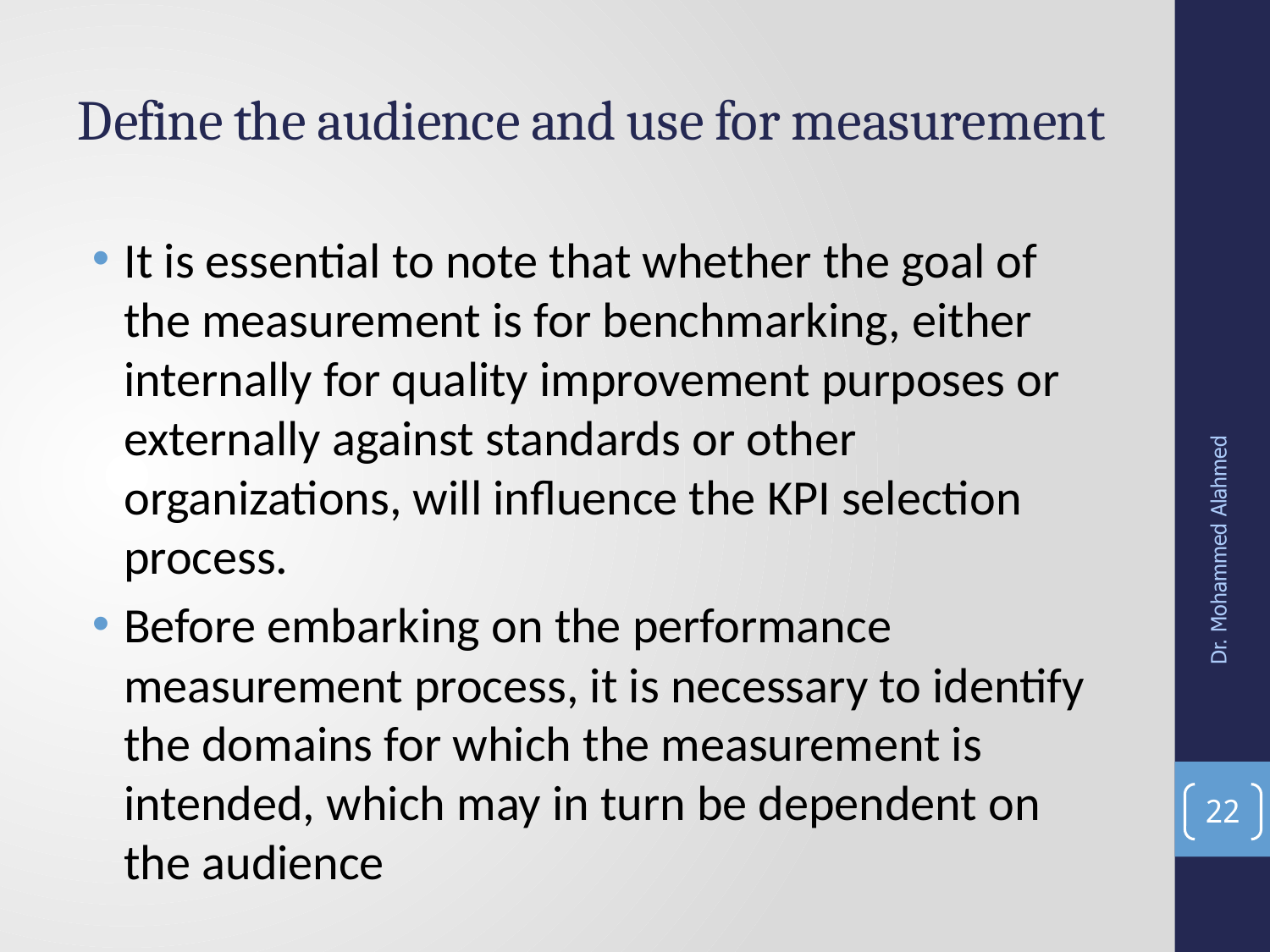

# Define the audience and use for measurement
It is essential to note that whether the goal of the measurement is for benchmarking, either internally for quality improvement purposes or externally against standards or other organizations, will influence the KPI selection process.
Before embarking on the performance measurement process, it is necessary to identify the domains for which the measurement is intended, which may in turn be dependent on the audience

Dr. Mohammed Alahmed
22